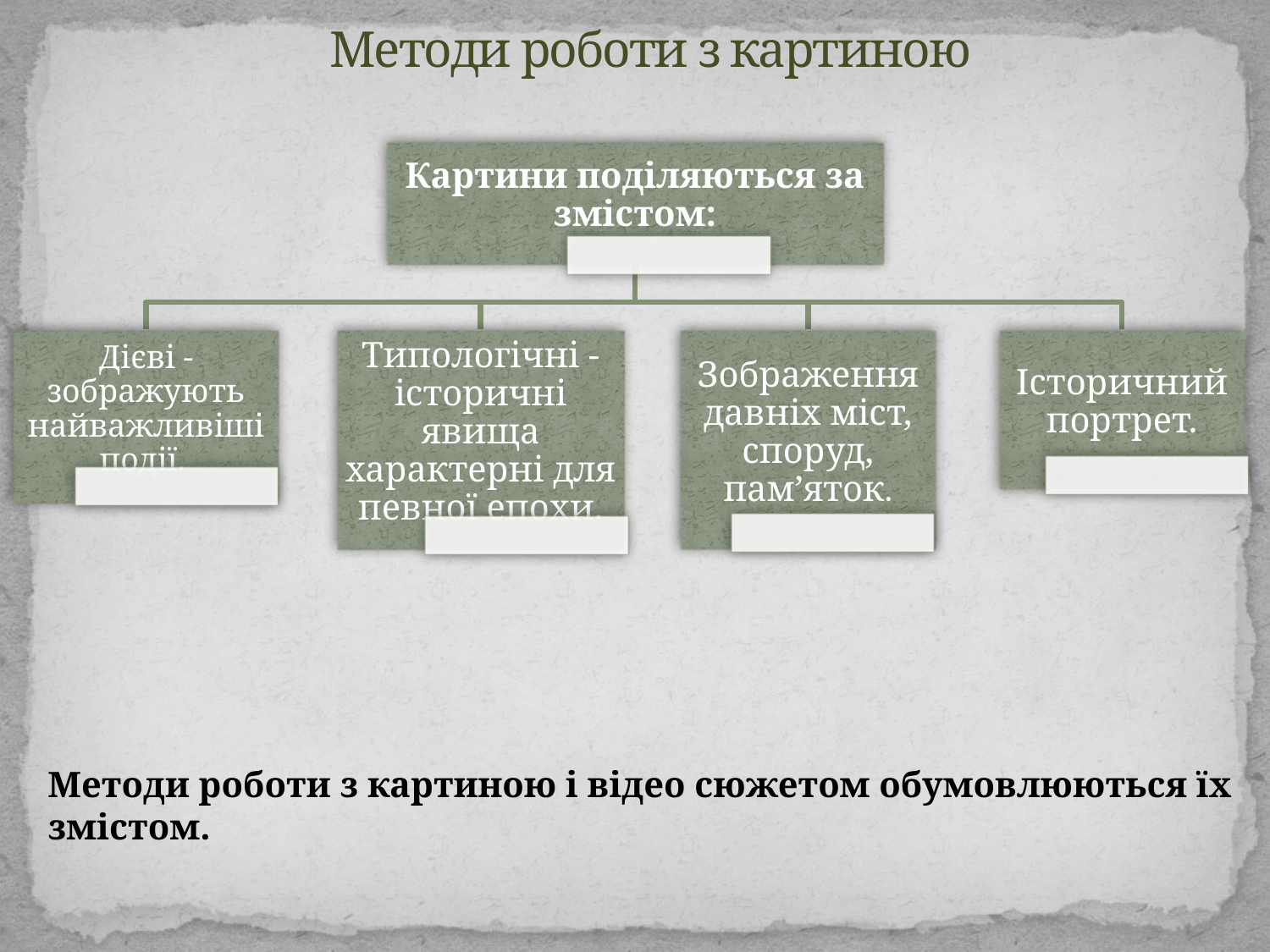

# Методи роботи з картиною
Картини поділяються за змістом:

Дієві - зображують найважливіші події.

Типологічні - історичні явища характерні для певної епохи.

Зображення давніх міст, споруд, пам’яток.

Історичний портрет.

Методи роботи з картиною і відео сюжетом обумовлюються їх змістом.